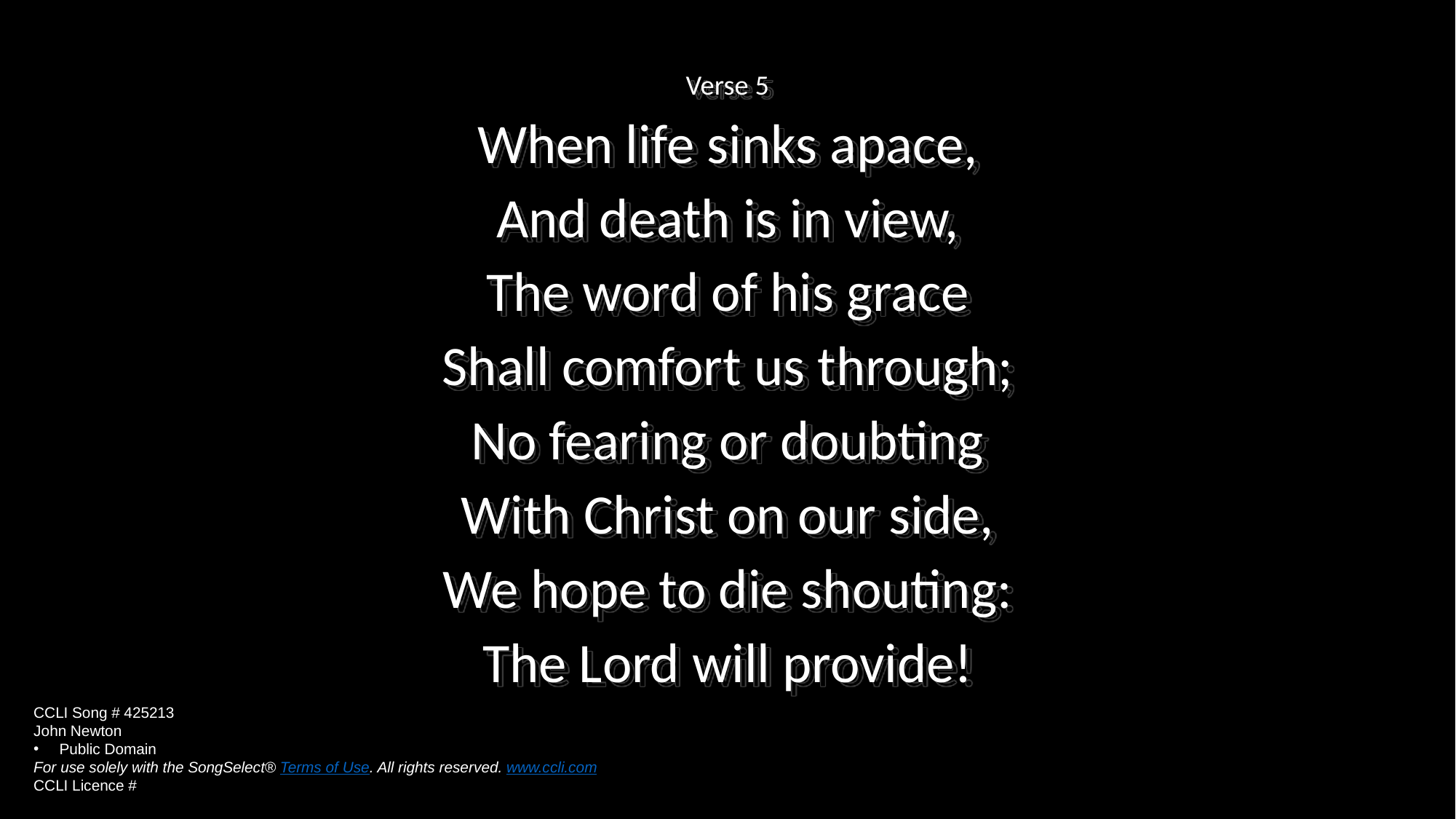

Verse 5
When life sinks apace,
And death is in view,
The word of his grace
Shall comfort us through;
No fearing or doubting
With Christ on our side,
We hope to die shouting:
The Lord will provide!
CCLI Song # 425213
John Newton
Public Domain
For use solely with the SongSelect® Terms of Use. All rights reserved. www.ccli.com
CCLI Licence #